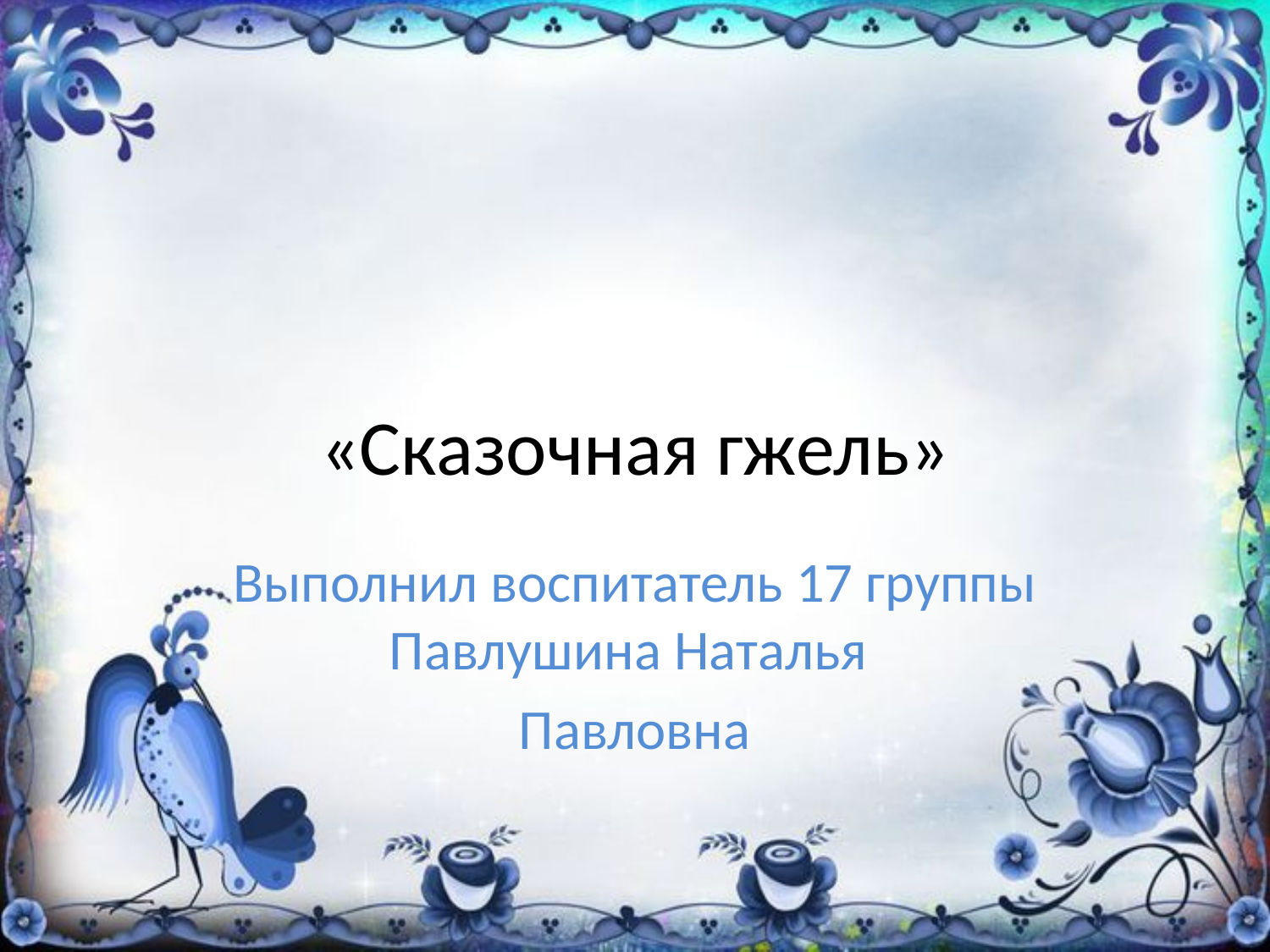

# «Сказочная гжель»
Выполнил воспитатель 17 группы Павлушина Наталья
Павловна